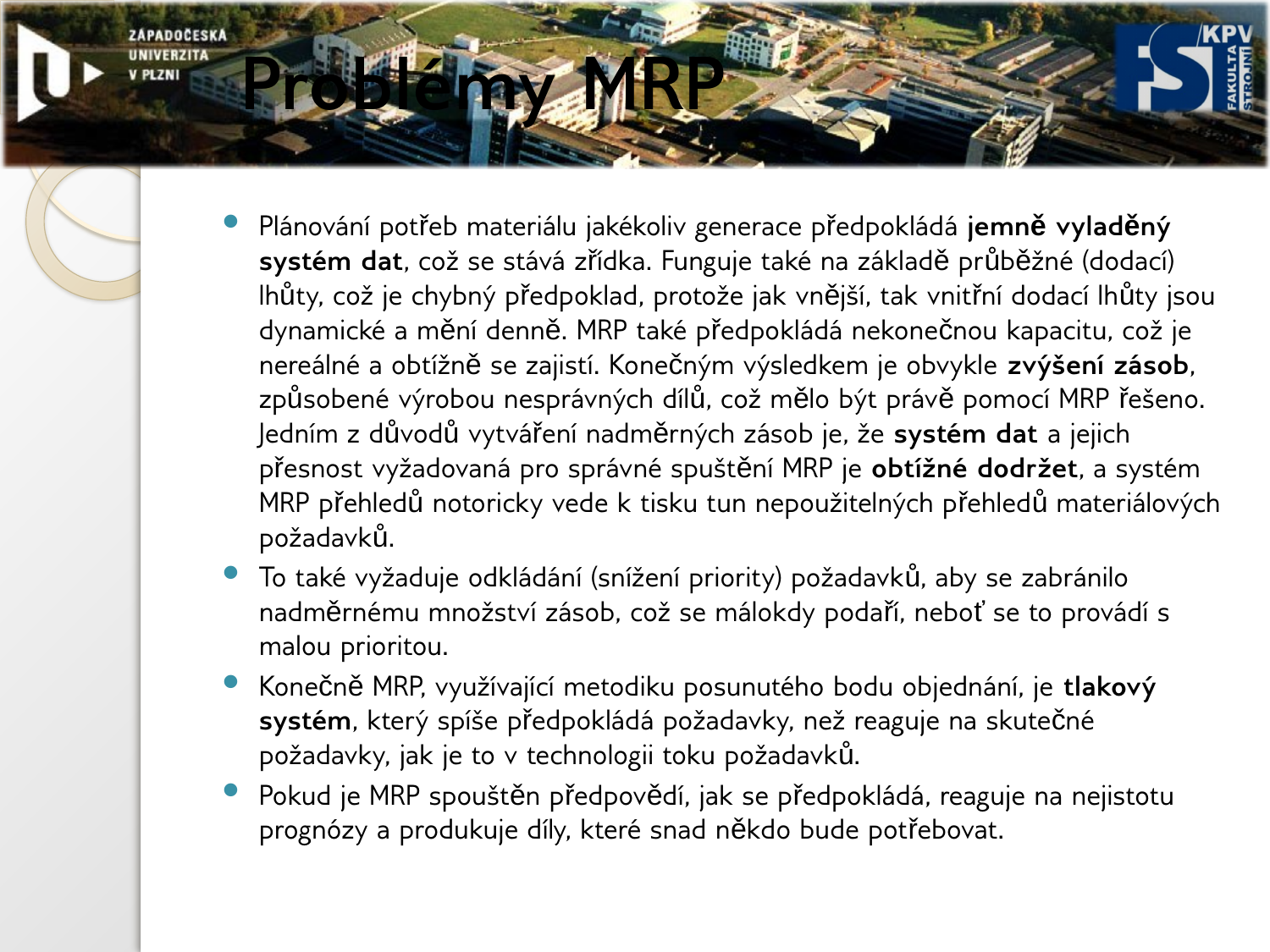

# Problémy MRP
Plánování potřeb materiálu jakékoliv generace předpokládá jemně vyladěný systém dat, což se stává zřídka. Funguje také na základě průběžné (dodací) lhůty, což je chybný předpoklad, protože jak vnější, tak vnitřní dodací lhůty jsou dynamické a mění denně. MRP také předpokládá nekonečnou kapacitu, což je nereálné a obtížně se zajistí. Konečným výsledkem je obvykle zvýšení zásob, způsobené výrobou nesprávných dílů, což mělo být právě pomocí MRP řešeno. Jedním z důvodů vytváření nadměrných zásob je, že systém dat a jejich přesnost vyžadovaná pro správné spuštění MRP je obtížné dodržet, a systém MRP přehledů notoricky vede k tisku tun nepoužitelných přehledů materiálových požadavků.
To také vyžaduje odkládání (snížení priority) požadavků, aby se zabránilo nadměrnému množství zásob, což se málokdy podaří, neboť se to provádí s malou prioritou.
Konečně MRP, využívající metodiku posunutého bodu objednání, je tlakový systém, který spíše předpokládá požadavky, než reaguje na skutečné požadavky, jak je to v technologii toku požadavků.
Pokud je MRP spouštěn předpovědí, jak se předpokládá, reaguje na nejistotu prognózy a produkuje díly, které snad někdo bude potřebovat.